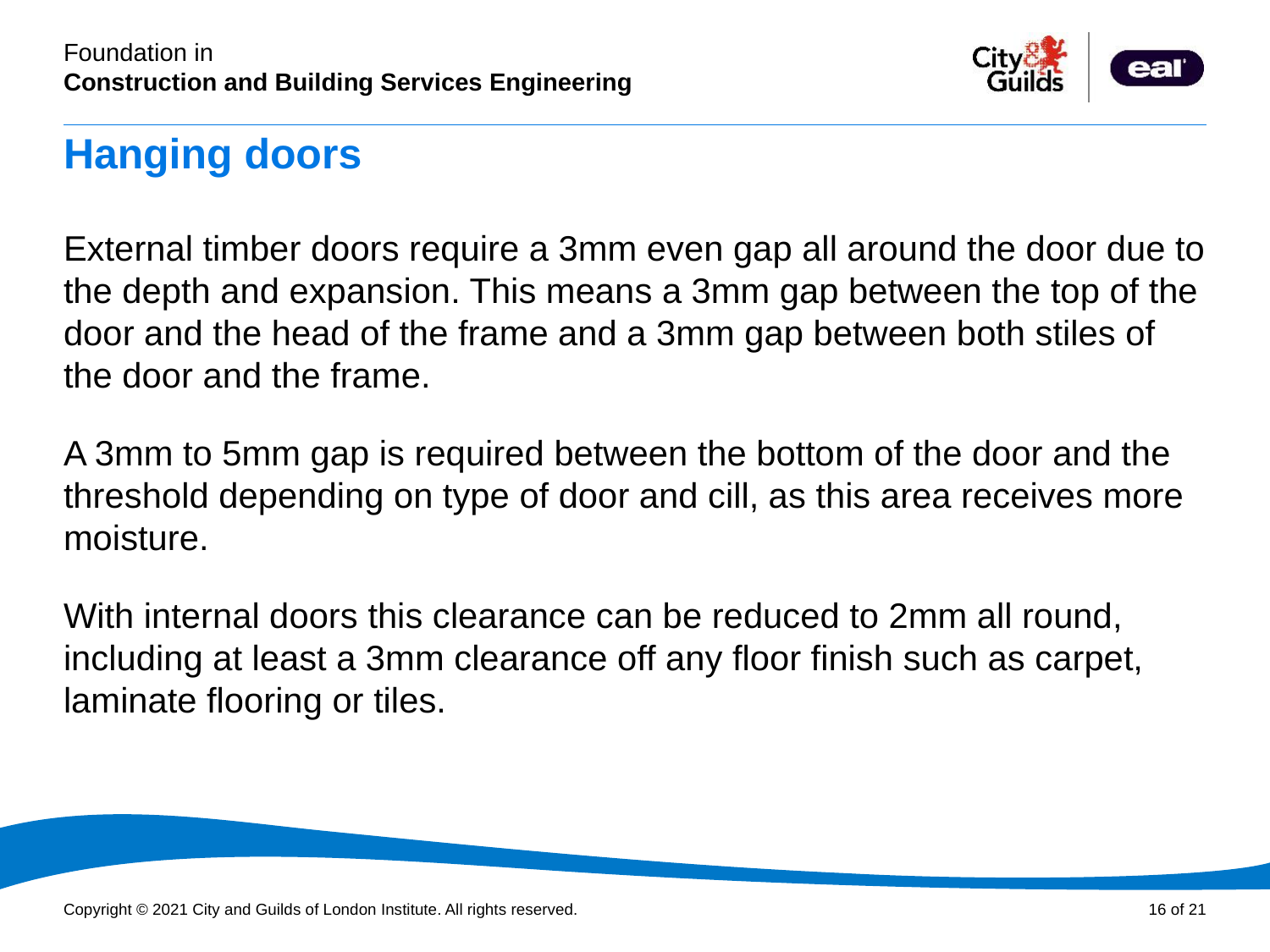

# Hanging doors
External timber doors require a 3mm even gap all around the door due to the depth and expansion. This means a 3mm gap between the top of the door and the head of the frame and a 3mm gap between both stiles of the door and the frame.
A 3mm to 5mm gap is required between the bottom of the door and the threshold depending on type of door and cill, as this area receives more moisture.
With internal doors this clearance can be reduced to 2mm all round, including at least a 3mm clearance off any floor finish such as carpet, laminate flooring or tiles.